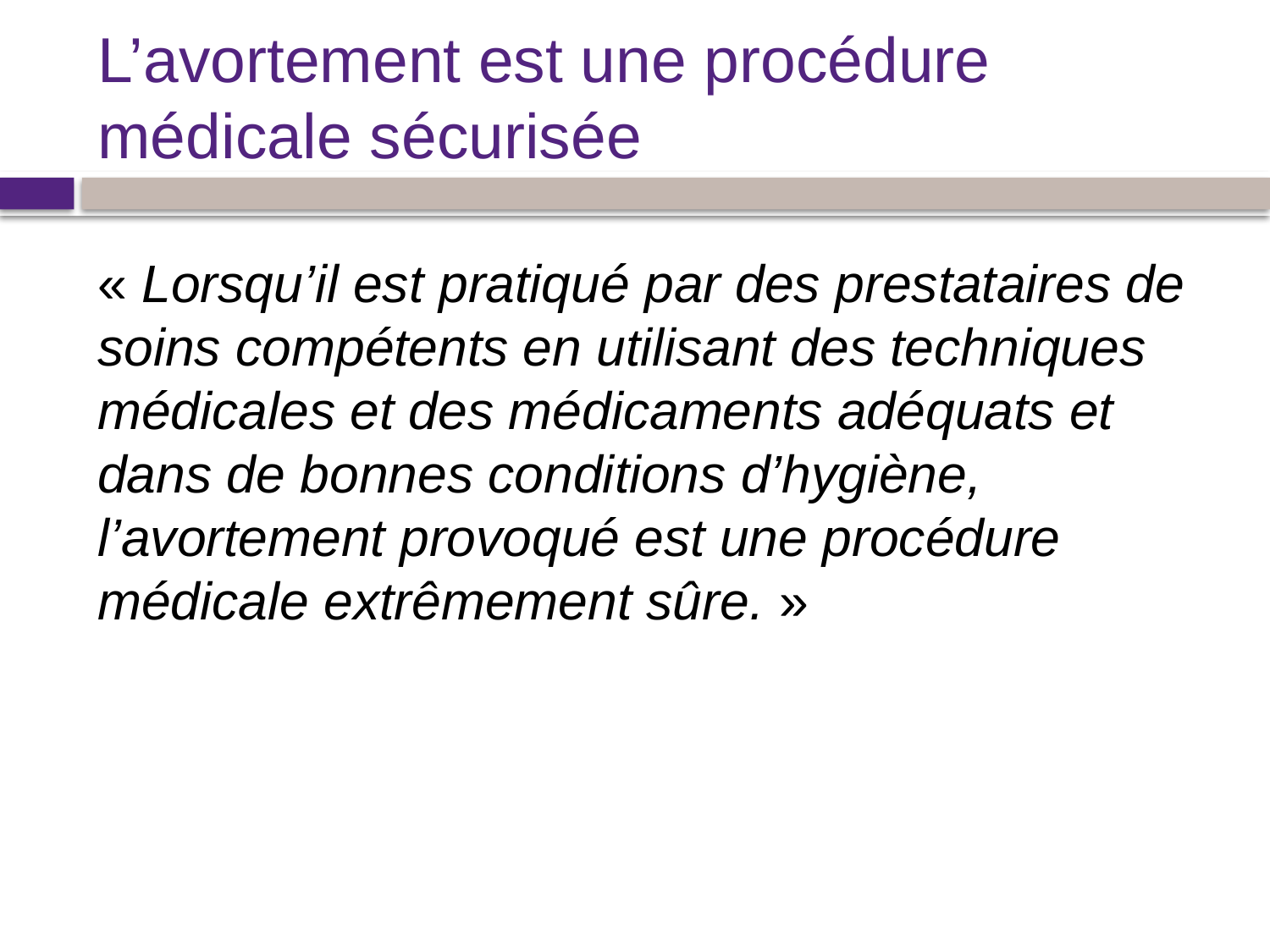

# L’avortement est une procédure médicale sécurisée
« Lorsqu’il est pratiqué par des prestataires de soins compétents en utilisant des techniques médicales et des médicaments adéquats et dans de bonnes conditions d’hygiène, l’avortement provoqué est une procédure médicale extrêmement sûre. »